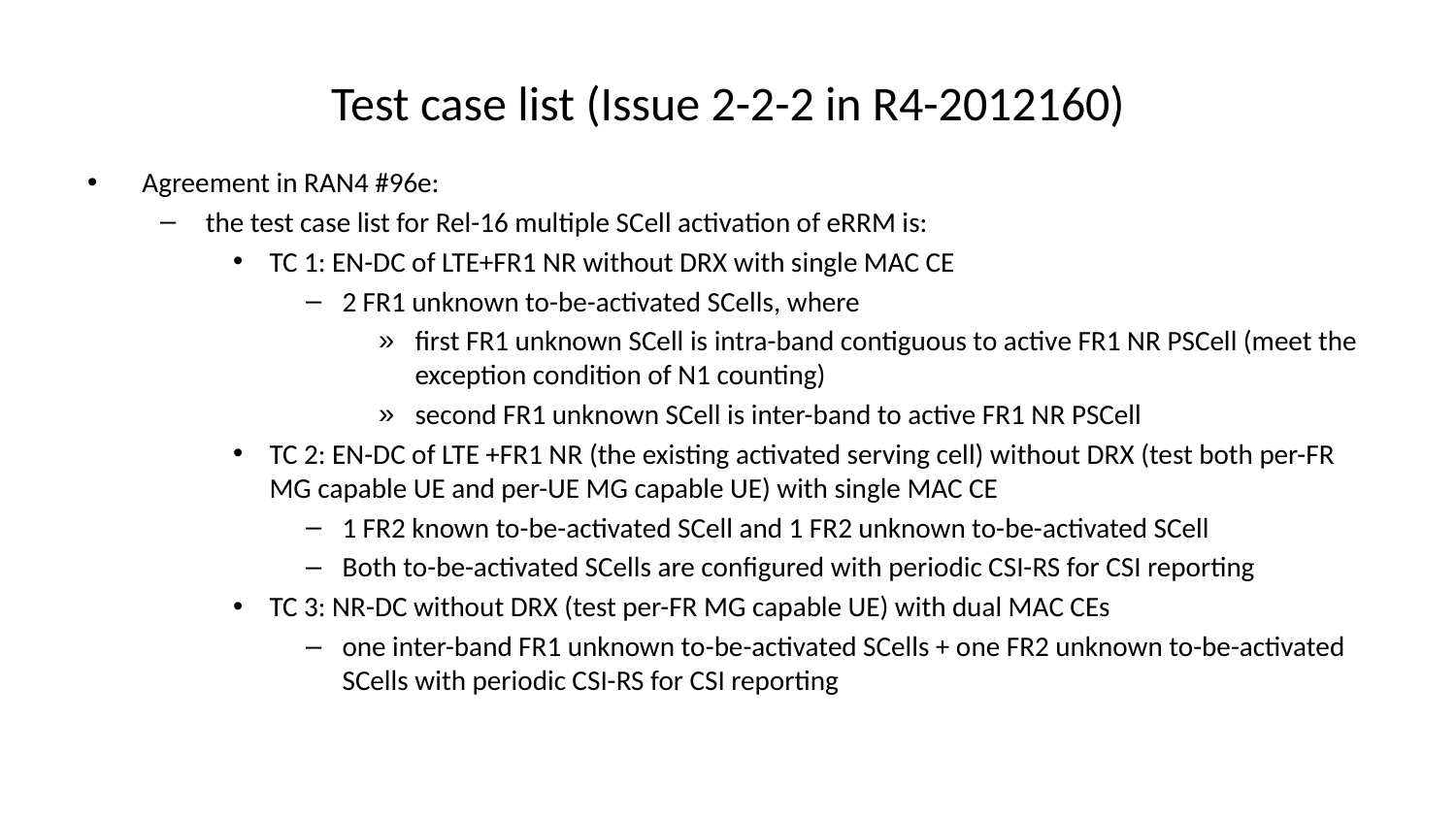

# Test case list (Issue 2-2-2 in R4-2012160)
Agreement in RAN4 #96e:
the test case list for Rel-16 multiple SCell activation of eRRM is:
TC 1: EN-DC of LTE+FR1 NR without DRX with single MAC CE
2 FR1 unknown to-be-activated SCells, where
first FR1 unknown SCell is intra-band contiguous to active FR1 NR PSCell (meet the exception condition of N1 counting)
second FR1 unknown SCell is inter-band to active FR1 NR PSCell
TC 2: EN-DC of LTE +FR1 NR (the existing activated serving cell) without DRX (test both per-FR MG capable UE and per-UE MG capable UE) with single MAC CE
1 FR2 known to-be-activated SCell and 1 FR2 unknown to-be-activated SCell
Both to-be-activated SCells are configured with periodic CSI-RS for CSI reporting
TC 3: NR-DC without DRX (test per-FR MG capable UE) with dual MAC CEs
one inter-band FR1 unknown to-be-activated SCells + one FR2 unknown to-be-activated SCells with periodic CSI-RS for CSI reporting